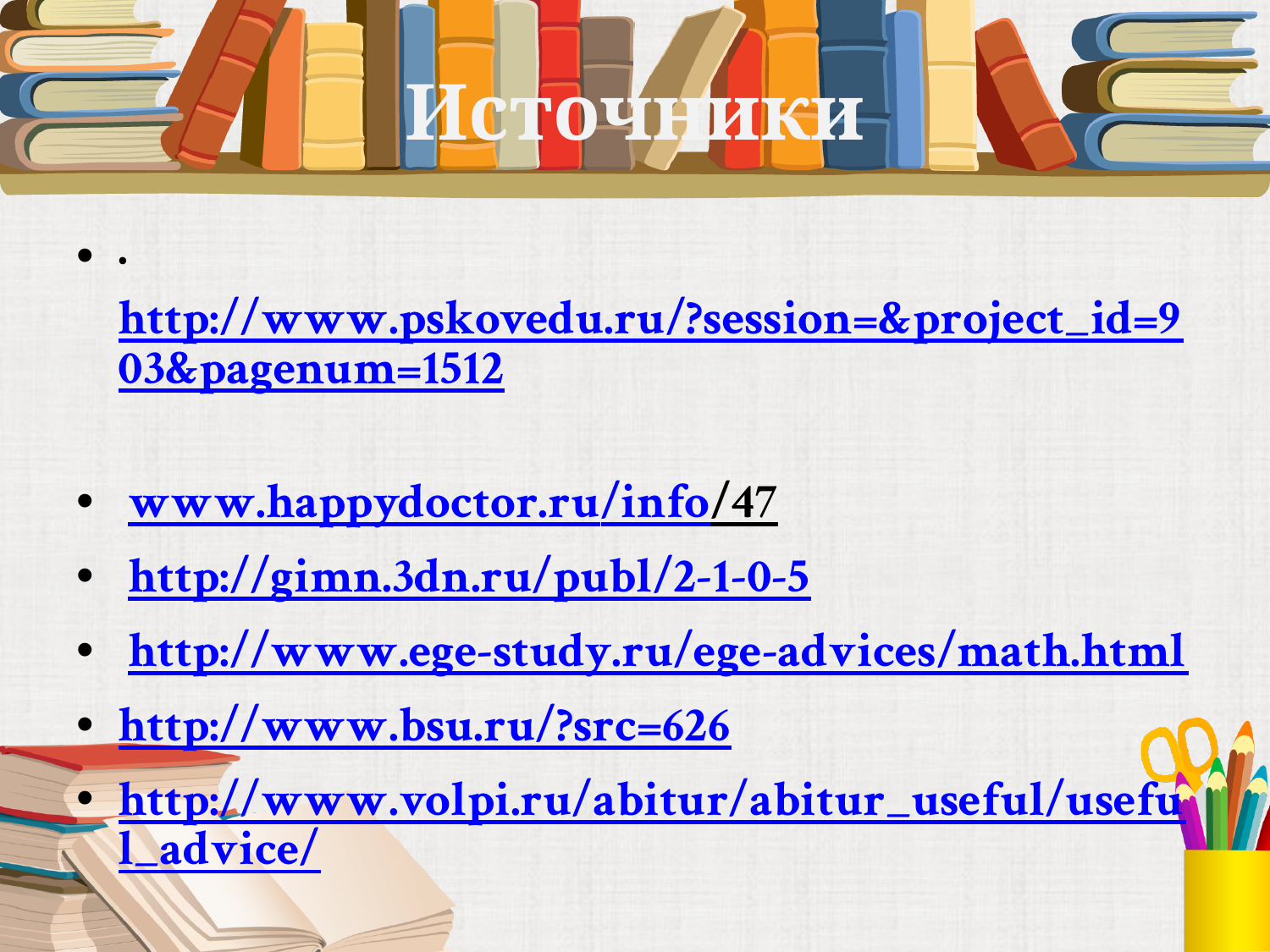

# Источники
·http://www.pskovedu.ru/?session=&project_id=903&pagenum=1512
 www.happydoctor.ru/info/47
 http://gimn.3dn.ru/publ/2-1-0-5
 http://www.ege-study.ru/ege-advices/math.html
http://www.bsu.ru/?src=626
http://www.volpi.ru/abitur/abitur_useful/useful_advice/